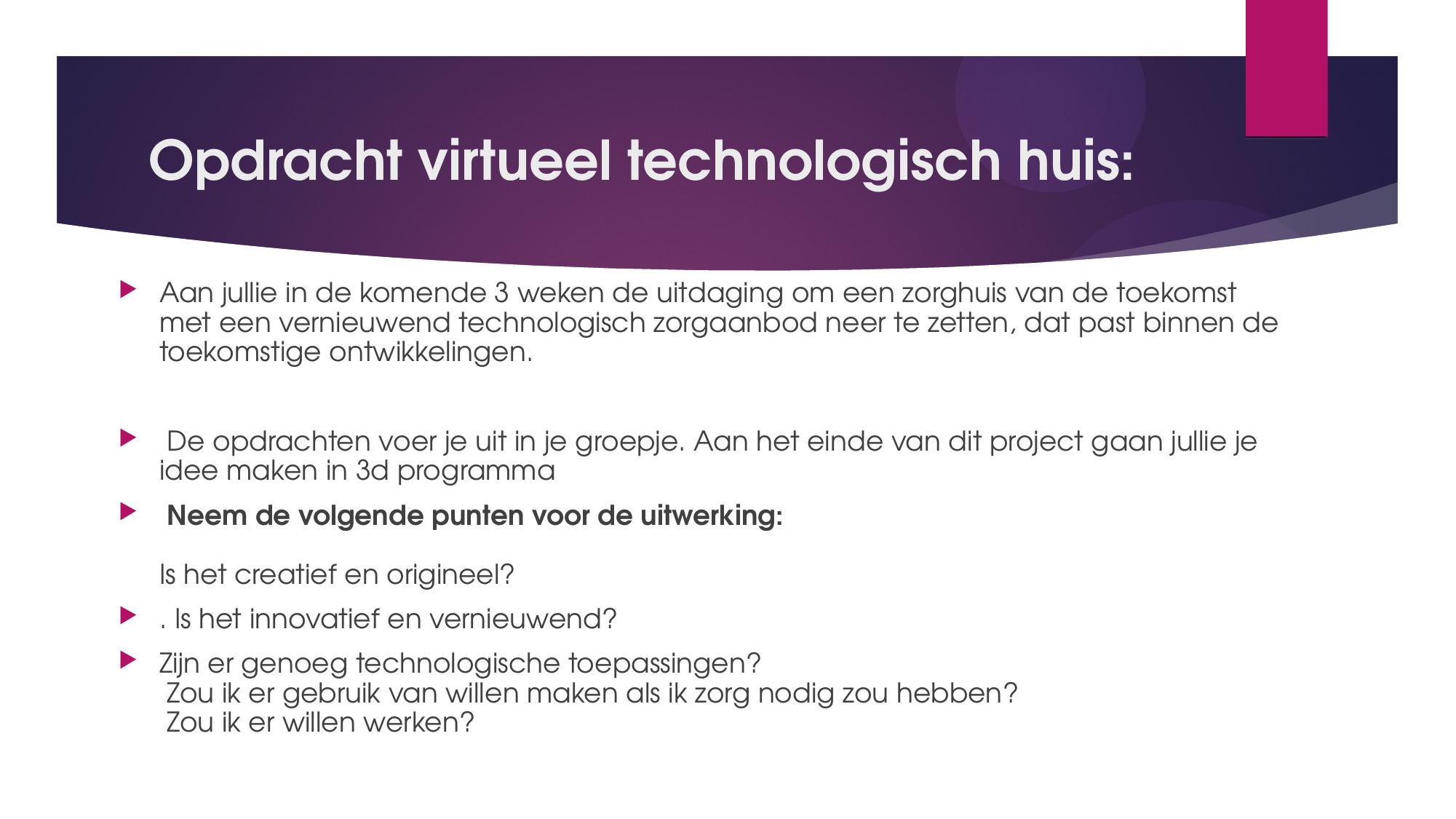

# Opdracht virtueel technologisch huis:
Aan jullie in de komende 3 weken de uitdaging om een zorghuis van de toekomst  met een vernieuwend technologisch zorgaanbod neer te zetten, dat past binnen de  toekomstige ontwikkelingen.

 De opdrachten voer je uit in je groepje. Aan het einde van dit project gaan jullie je idee maken in 3d programma
 Neem de volgende punten voor de uitwerking:
Is het creatief en origineel?
. Is het innovatief en vernieuwend?
Zijn er genoeg technologische toepassingen?
 Zou ik er gebruik van willen maken als ik zorg nodig zou hebben?
 Zou ik er willen werken?